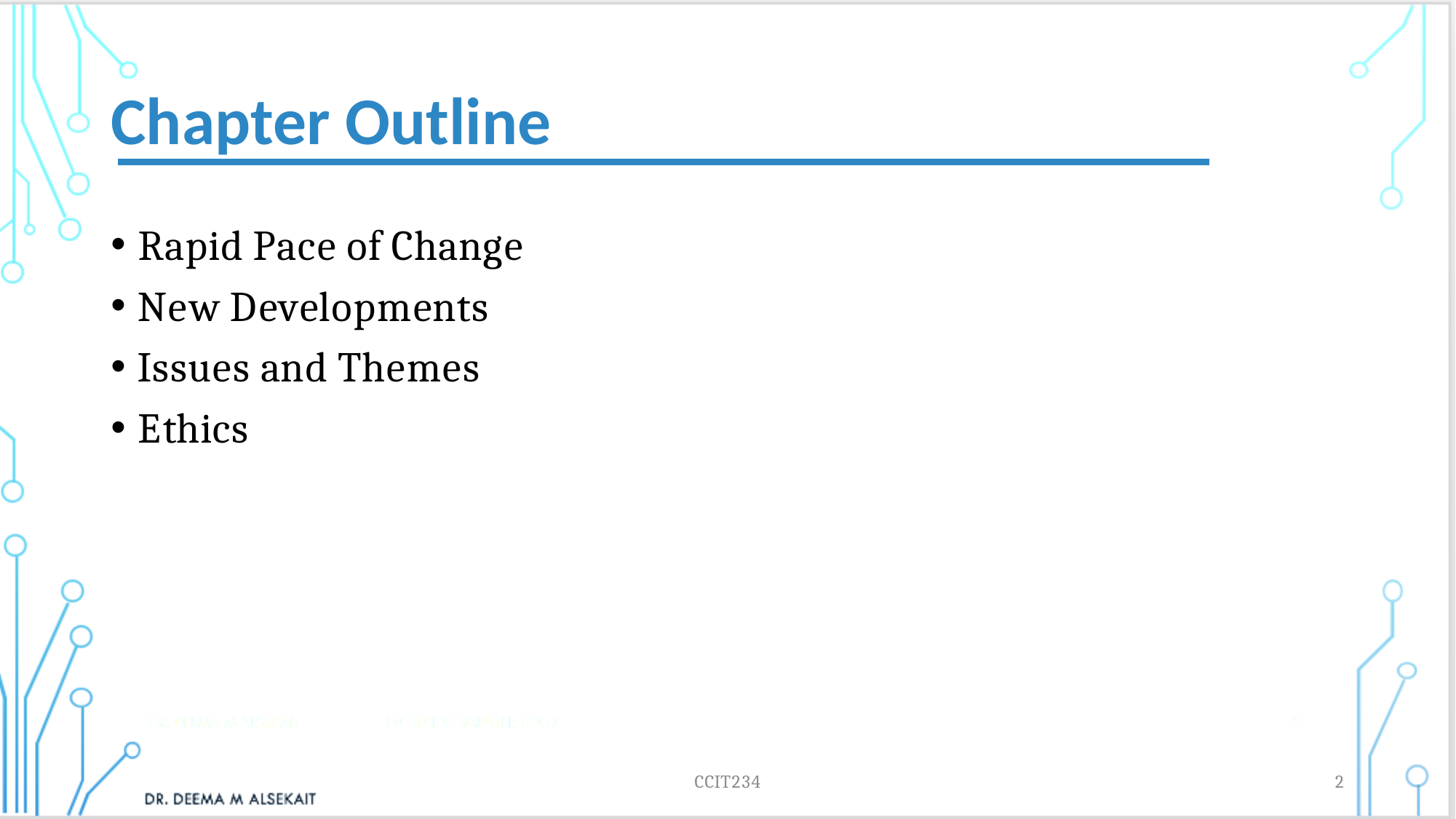

# Chapter Outline
Rapid Pace of Change
New Developments
Issues and Themes
Ethics
CCIT234
2